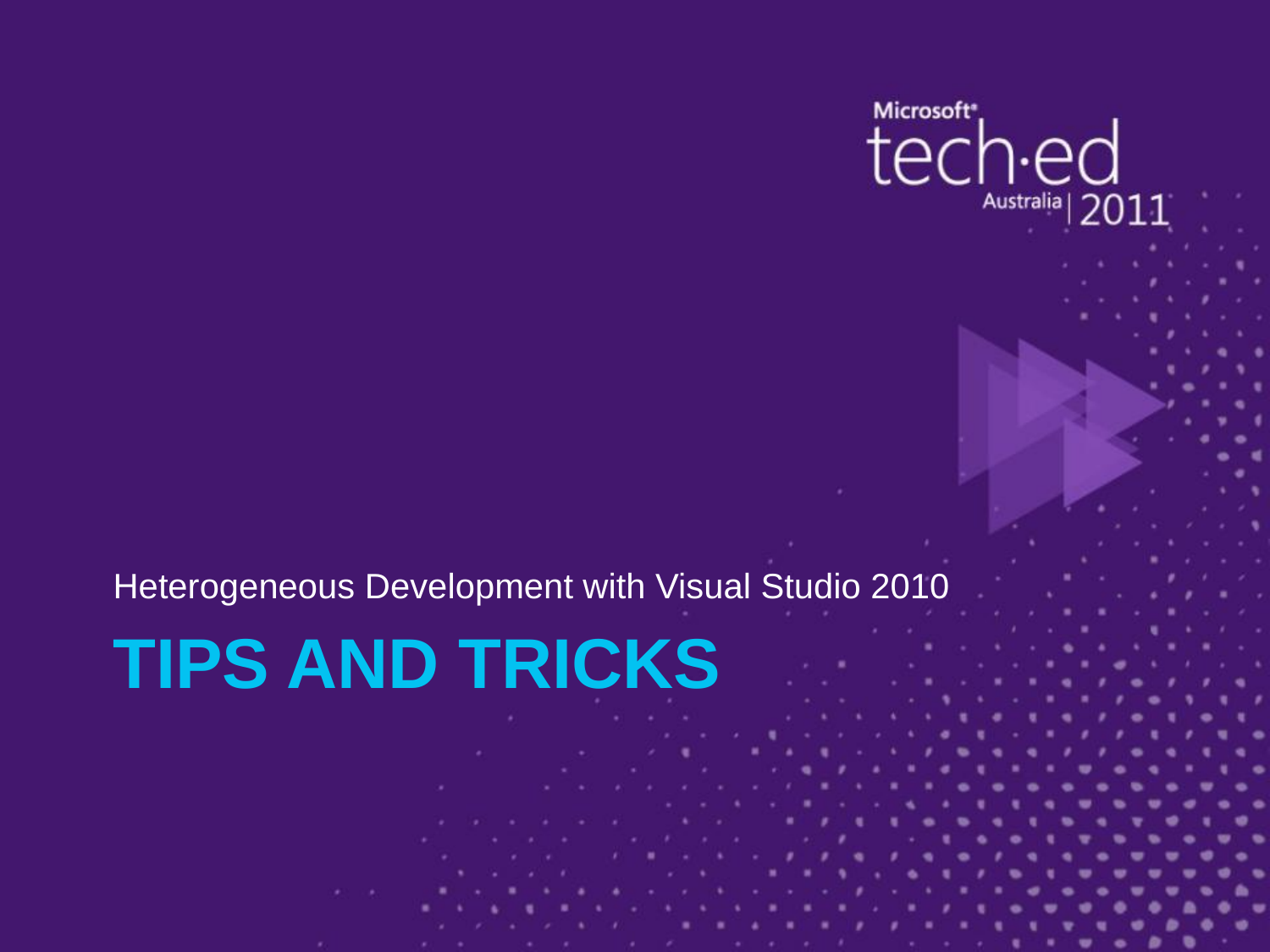

Heterogeneous Development with Visual Studio 2010
# Tips and Tricks